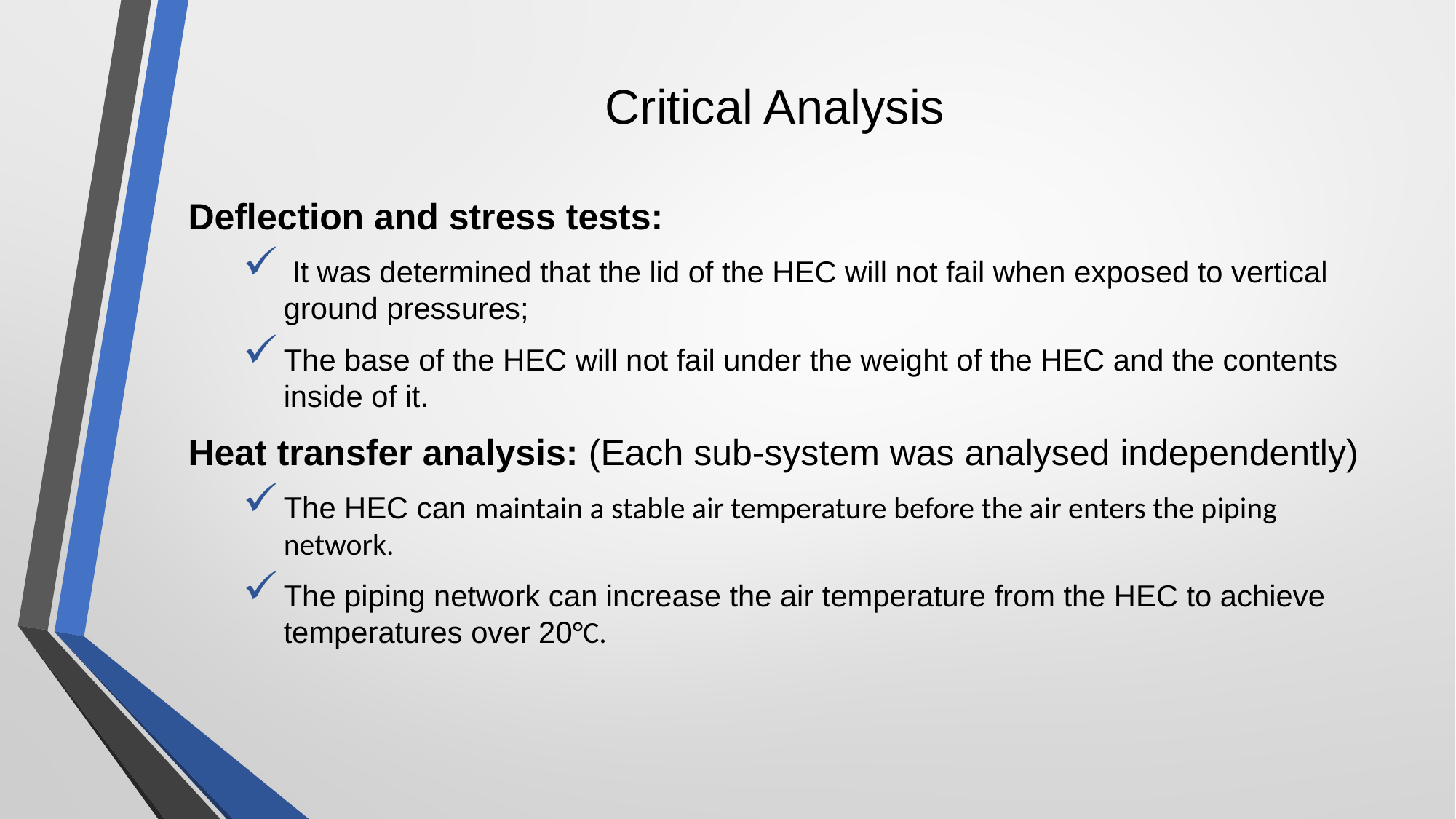

# Critical Analysis
Deflection and stress tests:
 It was determined that the lid of the HEC will not fail when exposed to vertical ground pressures;
The base of the HEC will not fail under the weight of the HEC and the contents inside of it.
Heat transfer analysis: (Each sub-system was analysed independently)
The HEC can maintain a stable air temperature before the air enters the piping network.
The piping network can increase the air temperature from the HEC to achieve temperatures over 20°C.